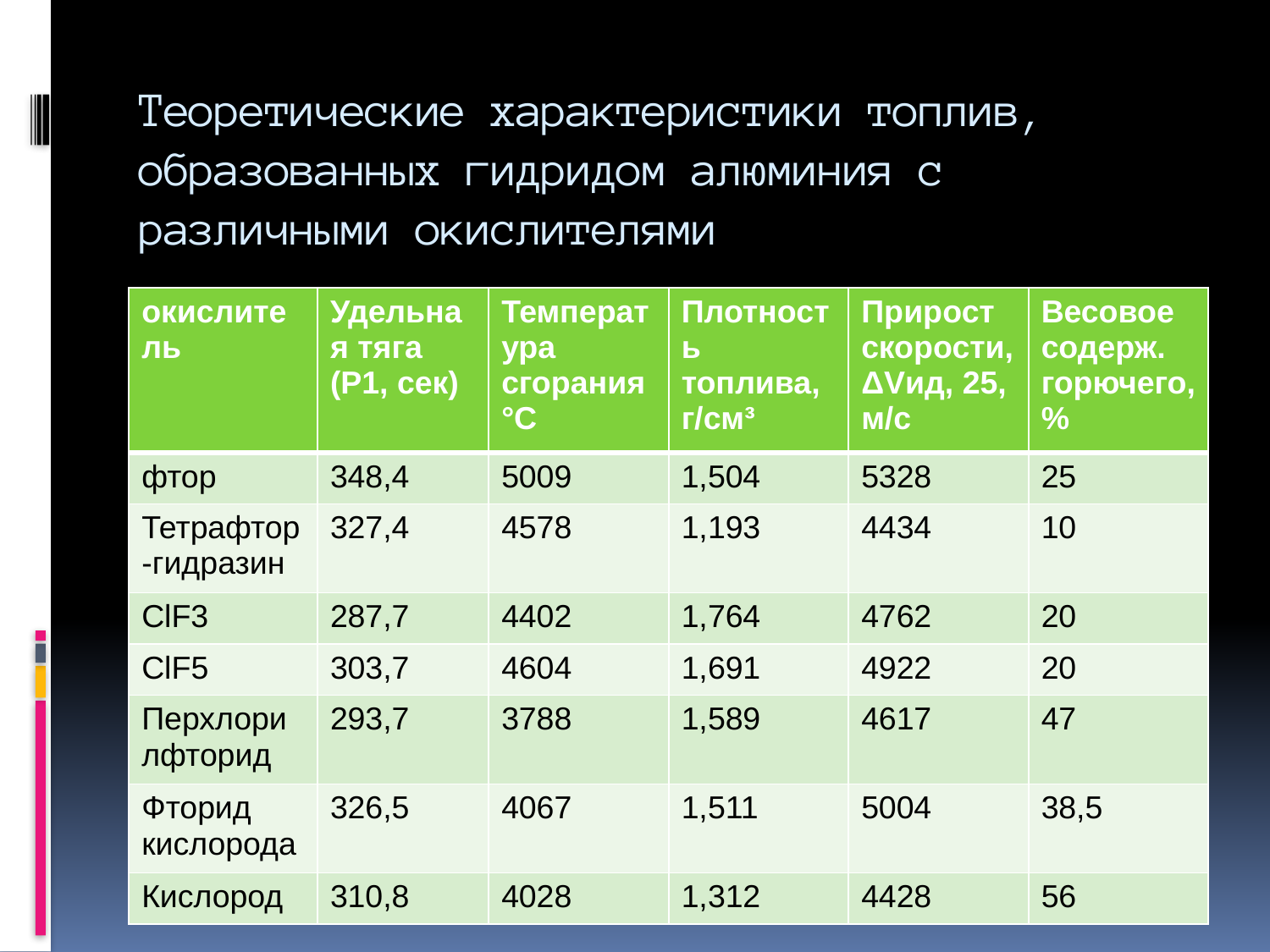

# Теоретические характеристики топлив, образованных гидридом алюминия с различными окислителями
| окислитель | Удельная тяга (Р1, сек) | Температура сгорания °С | Плотность топлива, г/см³ | Прирост скорости, ΔVид, 25, м/с | Весовое содерж. горючего, % |
| --- | --- | --- | --- | --- | --- |
| фтор | 348,4 | 5009 | 1,504 | 5328 | 25 |
| Тетрафтор-гидразин | 327,4 | 4578 | 1,193 | 4434 | 10 |
| ClF3 | 287,7 | 4402 | 1,764 | 4762 | 20 |
| ClF5 | 303,7 | 4604 | 1,691 | 4922 | 20 |
| Перхлорилфторид | 293,7 | 3788 | 1,589 | 4617 | 47 |
| Фторид кислорода | 326,5 | 4067 | 1,511 | 5004 | 38,5 |
| Кислород | 310,8 | 4028 | 1,312 | 4428 | 56 |